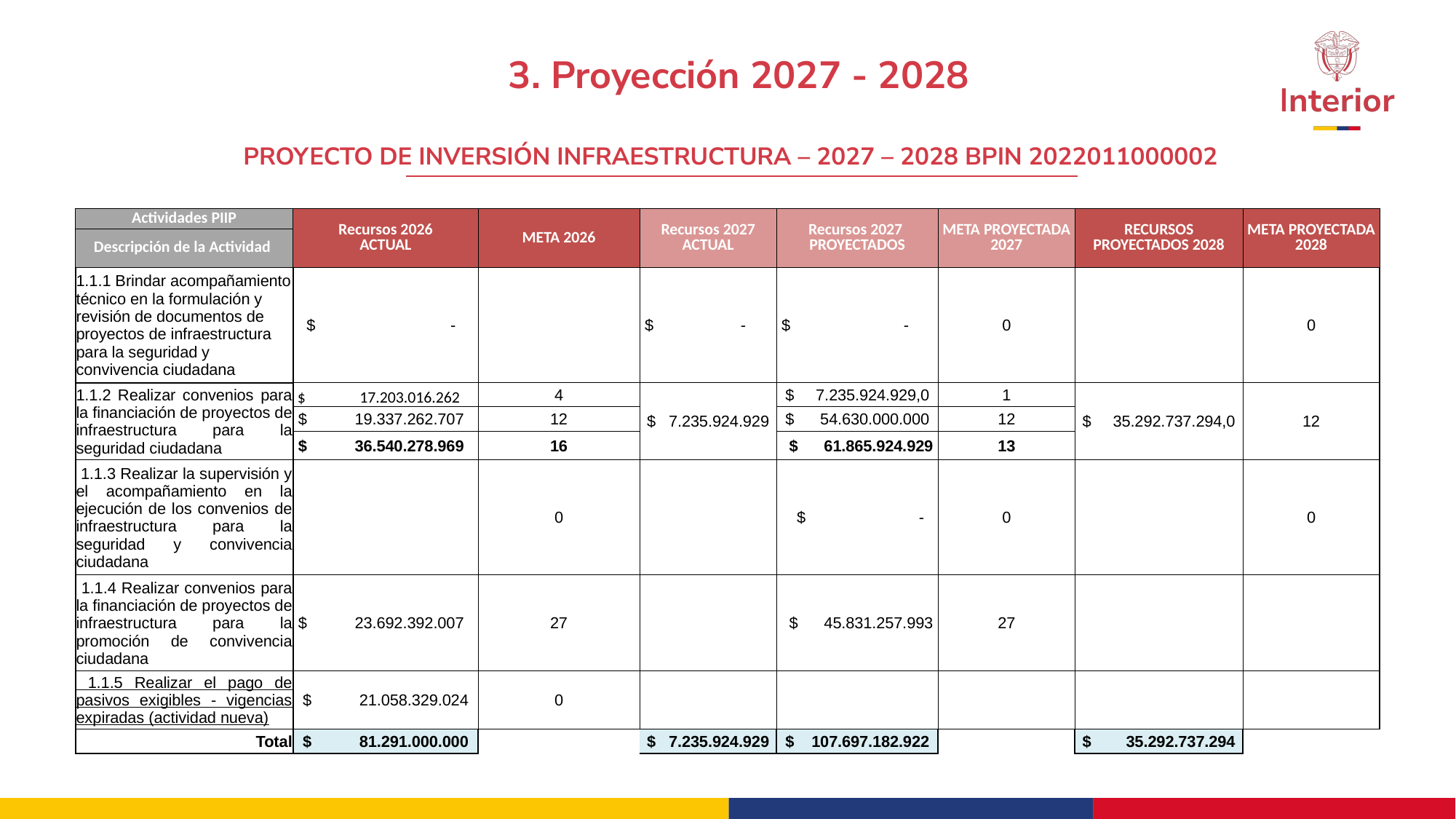

3. Proyección 2027 - 2028
PROYECTO DE INVERSIÓN INFRAESTRUCTURA – 2027 – 2028 BPIN 2022011000002
| Actividades PIIP | Recursos 2026 ACTUAL | META 2026 | Recursos 2027 ACTUAL | Recursos 2027 PROYECTADOS | META PROYECTADA 2027 | RECURSOS PROYECTADOS 2028 | META PROYECTADA 2028 |
| --- | --- | --- | --- | --- | --- | --- | --- |
| Descripción de la Actividad |  |  |  |  |  |  |  |
| 1.1.1 Brindar acompañamiento técnico en la formulación y revisión de documentos de proyectos de infraestructura para la seguridad y convivencia ciudadana | $ - |  | $ - | $ - | 0 |  | 0 |
| 1.1.2 Realizar convenios para la financiación de proyectos de infraestructura para la seguridad ciudadana | $ 17.203.016.262 | 4 | $ 7.235.924.929 | $ 7.235.924.929,0 | 1 | $ 35.292.737.294,0 | 12 |
|  | $ 19.337.262.707 | 12 |  | $ 54.630.000.000 | 12 |  |  |
|  | $ 36.540.278.969 | 16 |  | $ 61.865.924.929 | 13 |  |  |
| 1.1.3 Realizar la supervisión y el acompañamiento en la ejecución de los convenios de infraestructura para la seguridad y convivencia ciudadana |  | 0 |  | $ - | 0 |  | 0 |
| 1.1.4 Realizar convenios para la financiación de proyectos de infraestructura para la promoción de convivencia ciudadana | $ 23.692.392.007 | 27 |  | $ 45.831.257.993 | 27 |  |  |
| 1.1.5 Realizar el pago de pasivos exigibles - vigencias expiradas (actividad nueva) | $ 21.058.329.024 | 0 |  |  |  |  |  |
| Total | $ 81.291.000.000 |  | $ 7.235.924.929 | $ 107.697.182.922 |  | $ 35.292.737.294 |  |